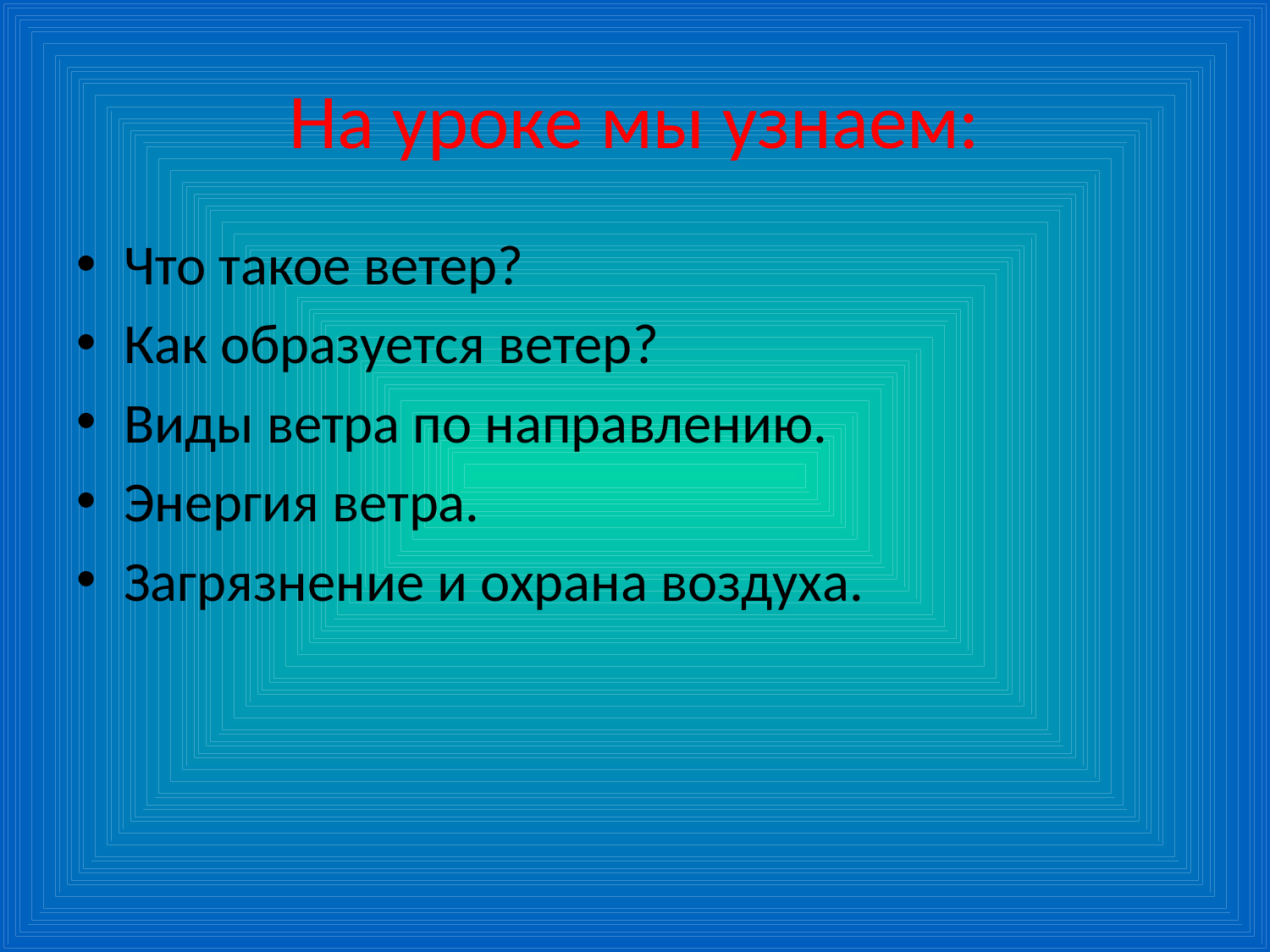

# На уроке мы узнаем:
Что такое ветер?
Как образуется ветер?
Виды ветра по направлению.
Энергия ветра.
Загрязнение и охрана воздуха.